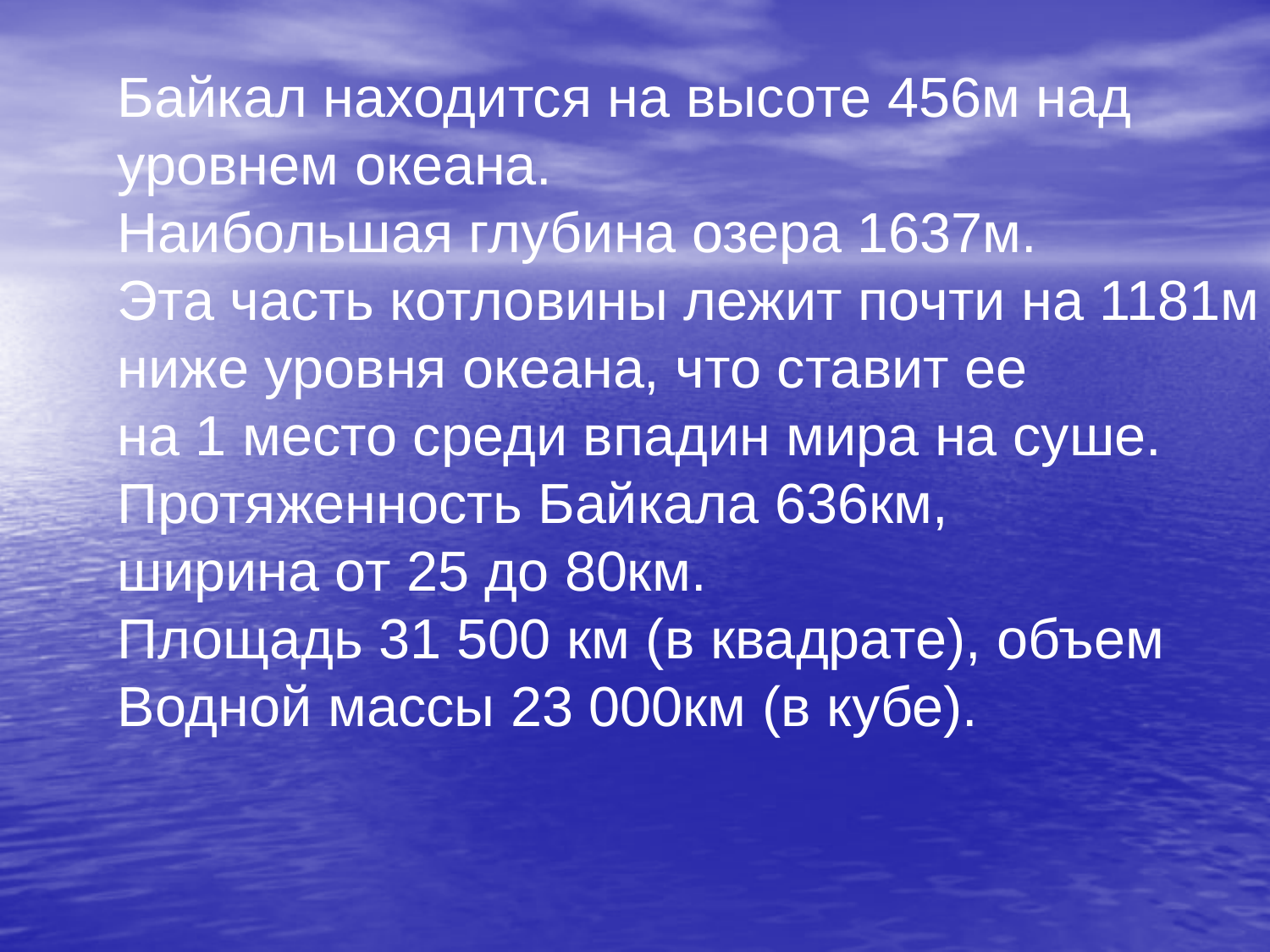

#
Байкал находится на высоте 456м над
уровнем океана.
Наибольшая глубина озера 1637м.
Эта часть котловины лежит почти на 1181м
ниже уровня океана, что ставит ее
на 1 место среди впадин мира на суше.
Протяженность Байкала 636км,
ширина от 25 до 80км.
Площадь 31 500 км (в квадрате), объем
Водной массы 23 000км (в кубе).